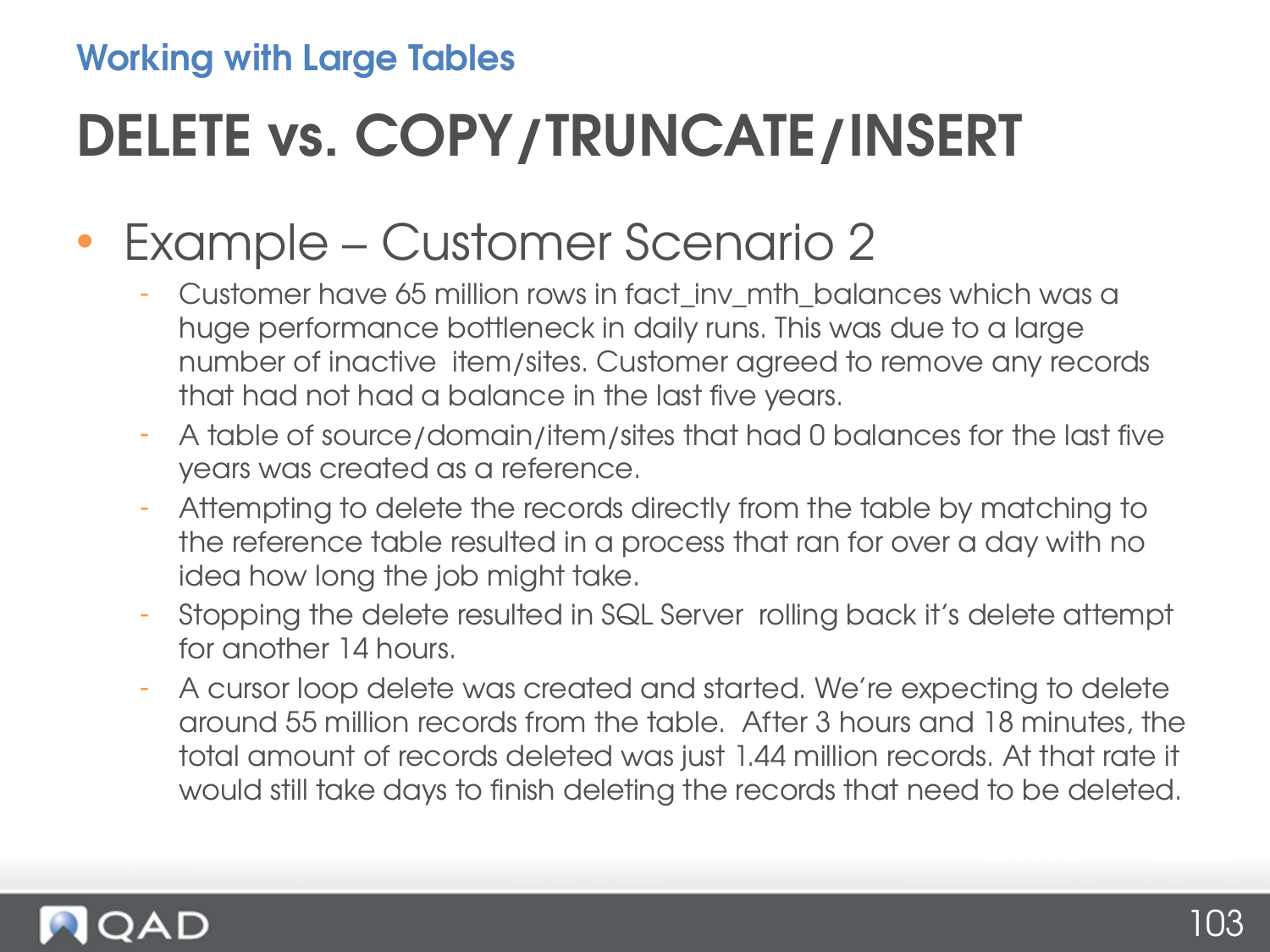

Working with Large Tables
# DELETE vs. COPY/TRUNCATE/INSERT
Example – Customer Scenario 2
Customer have 65 million rows in fact_inv_mth_balances which was a huge performance bottleneck in daily runs. This was due to a large number of inactive  item/sites. Customer agreed to remove any records that had not had a balance in the last five years.
A table of source/domain/item/sites that had 0 balances for the last five years was created as a reference.
Attempting to delete the records directly from the table by matching to the reference table resulted in a process that ran for over a day with no idea how long the job might take.
Stopping the delete resulted in SQL Server  rolling back it’s delete attempt for another 14 hours.
A cursor loop delete was created and started. We’re expecting to delete around 55 million records from the table.  After 3 hours and 18 minutes, the total amount of records deleted was just 1.44 million records. At that rate it would still take days to finish deleting the records that need to be deleted.
103